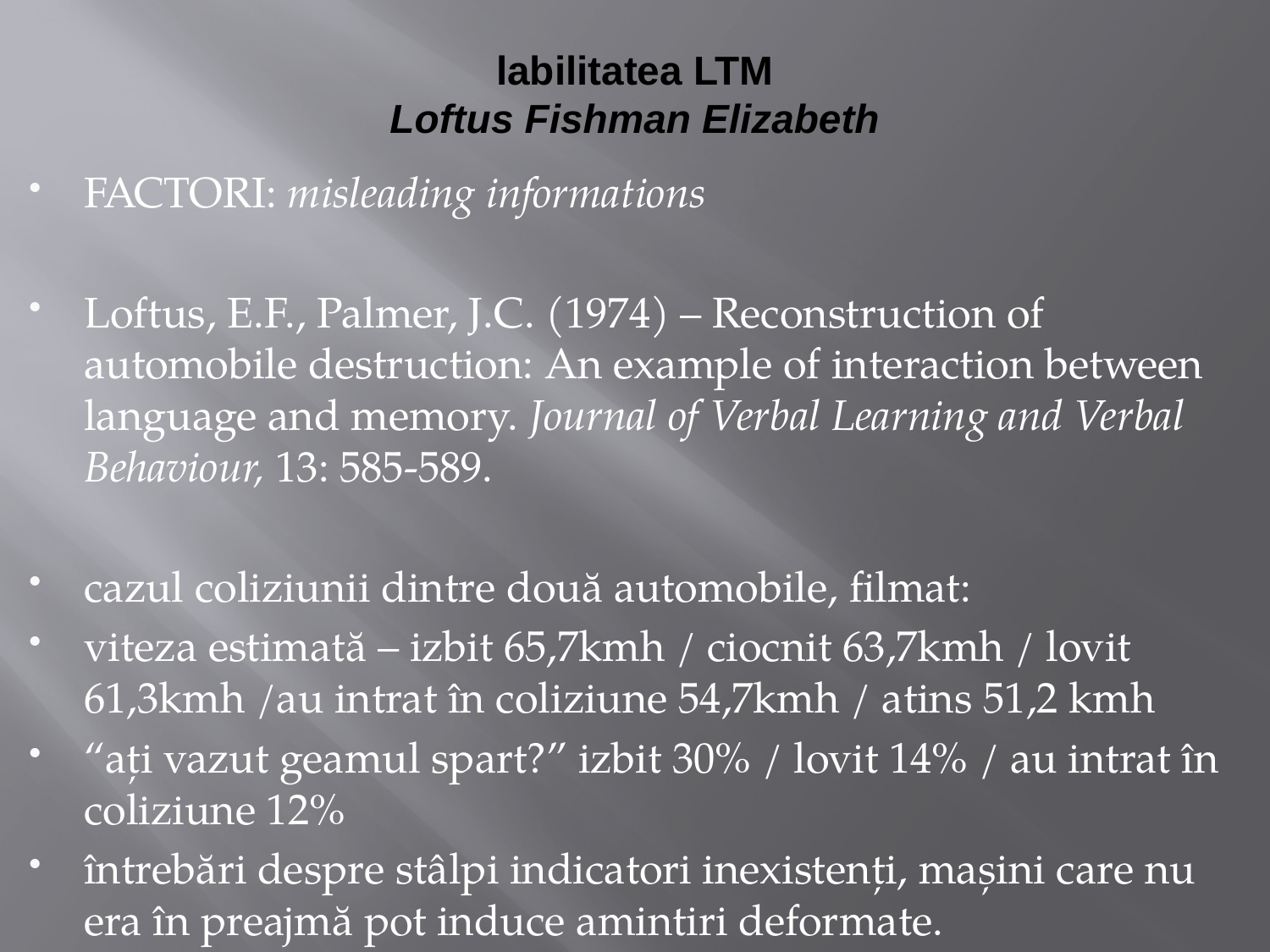

# labilitatea LTM Loftus Fishman Elizabeth
FACTORI: misleading informations

Loftus, E.F., Palmer, J.C. (1974) – Reconstruction of automobile destruction: An example of interaction between language and memory. Journal of Verbal Learning and Verbal Behaviour, 13: 585-589.

cazul coliziunii dintre două automobile, filmat:
viteza estimată – izbit 65,7kmh / ciocnit 63,7kmh / lovit 61,3kmh /au intrat în coliziune 54,7kmh / atins 51,2 kmh
“aţi vazut geamul spart?” izbit 30% / lovit 14% / au intrat în coliziune 12%
întrebări despre stâlpi indicatori inexistenţi, maşini care nu era în preajmă pot induce amintiri deformate.